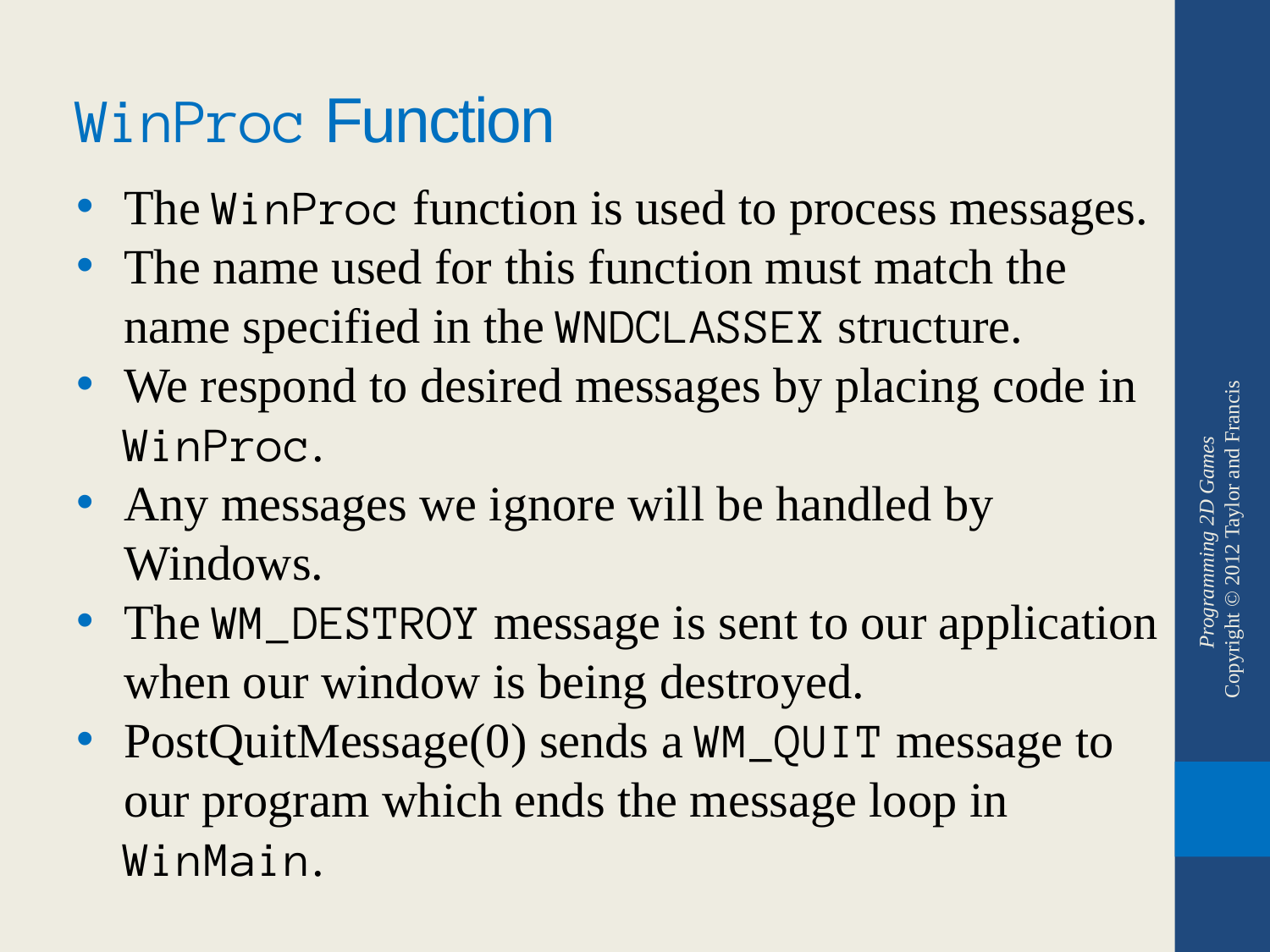

# WinProc Function
The WinProc function is used to process messages.
The name used for this function must match the name specified in the WNDCLASSEX structure.
We respond to desired messages by placing code in WinProc.
Any messages we ignore will be handled by Windows.
The WM_DESTROY message is sent to our application when our window is being destroyed.
PostQuitMessage(0) sends a WM_QUIT message to our program which ends the message loop in WinMain.
Programming 2D Games
Copyright © 2012 Taylor and Francis